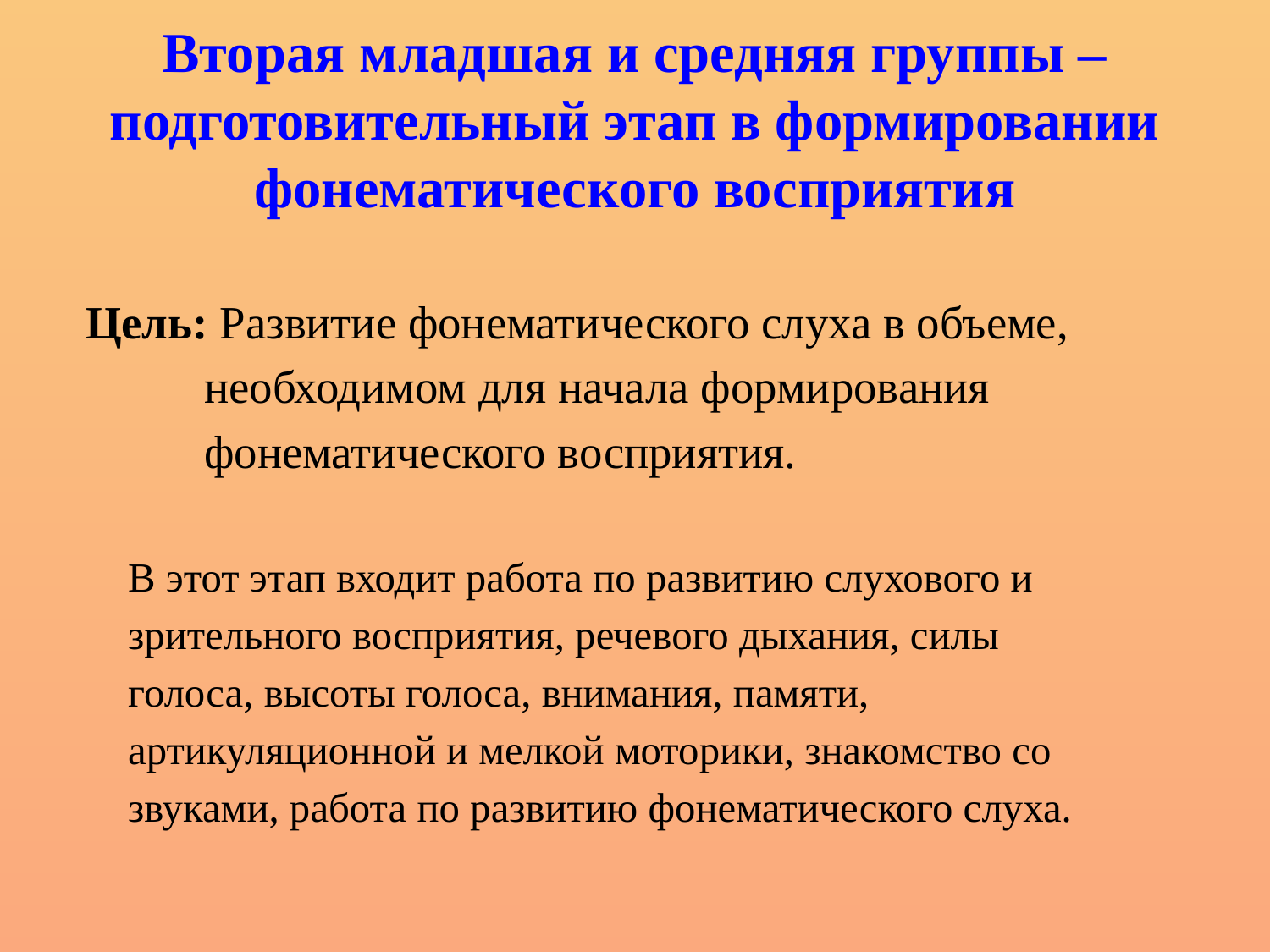

# Вторая младшая и средняя группы – подготовительный этап в формировании фонематического восприятия
 Цель: Развитие фонематического слуха в объеме,
           необходимом для начала формирования
           фонематического восприятия.

     В этот этап входит работа по развитию слухового и
     зрительного восприятия, речевого дыхания, силы
     голоса, высоты голоса, внимания, памяти,
     артикуляционной и мелкой моторики, знакомство со
     звуками, работа по развитию фонематического слуха.